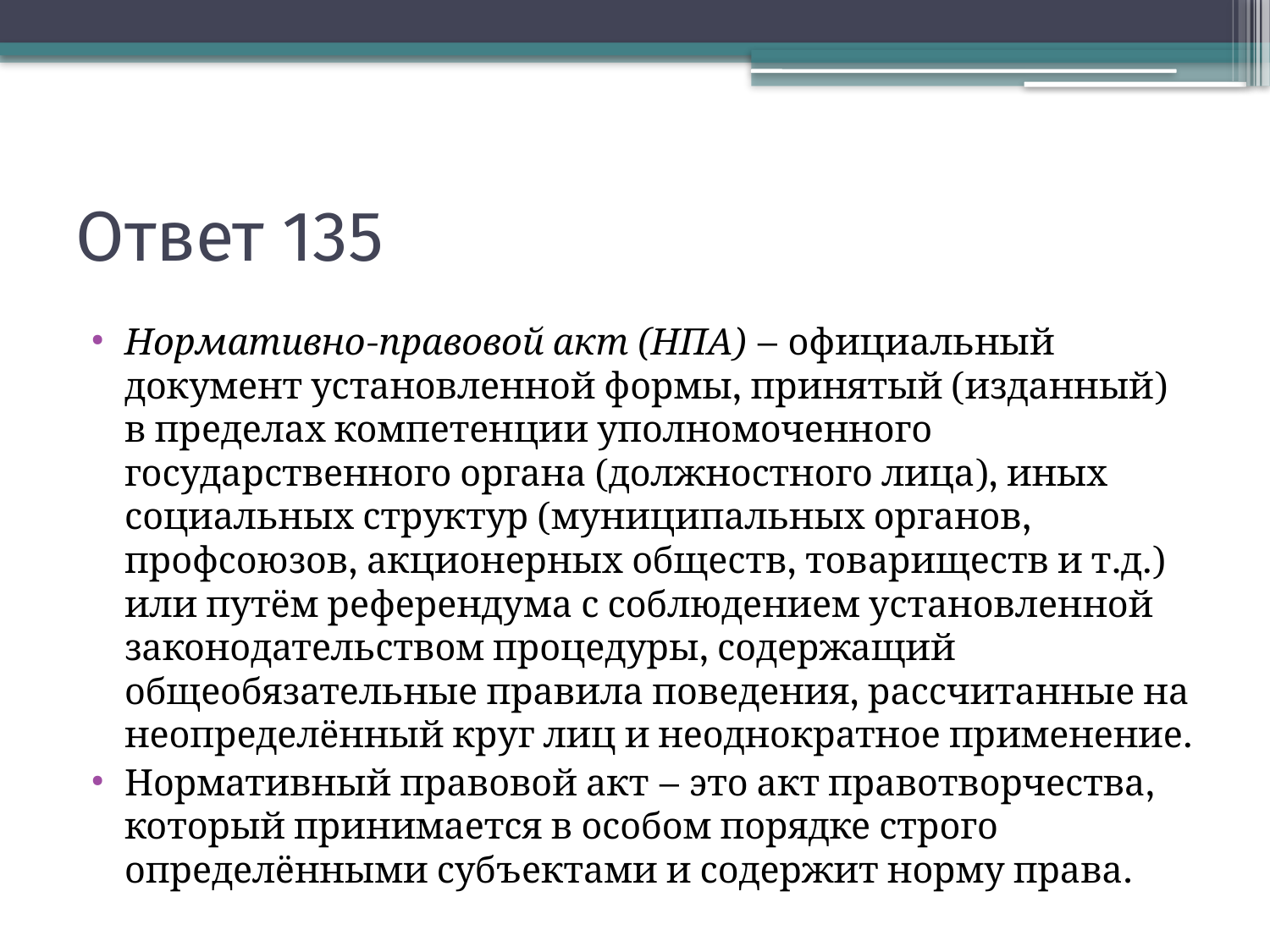

# Ответ 135
Нормативно-правовой акт (НПА) – официальный документ установленной формы, принятый (изданный) в пределах компетенции уполномоченного государственного органа (должностного лица), иных социальных структур (муниципальных органов, профсоюзов, акционерных обществ, товариществ и т.д.) или путём референдума с соблюдением установленной законодательством процедуры, содержащий общеобязательные правила поведения, рассчитанные на неопределённый круг лиц и неоднократное применение.
Нормативный правовой акт – это акт правотворчества, который принимается в особом порядке строго определёнными субъектами и содержит норму права.